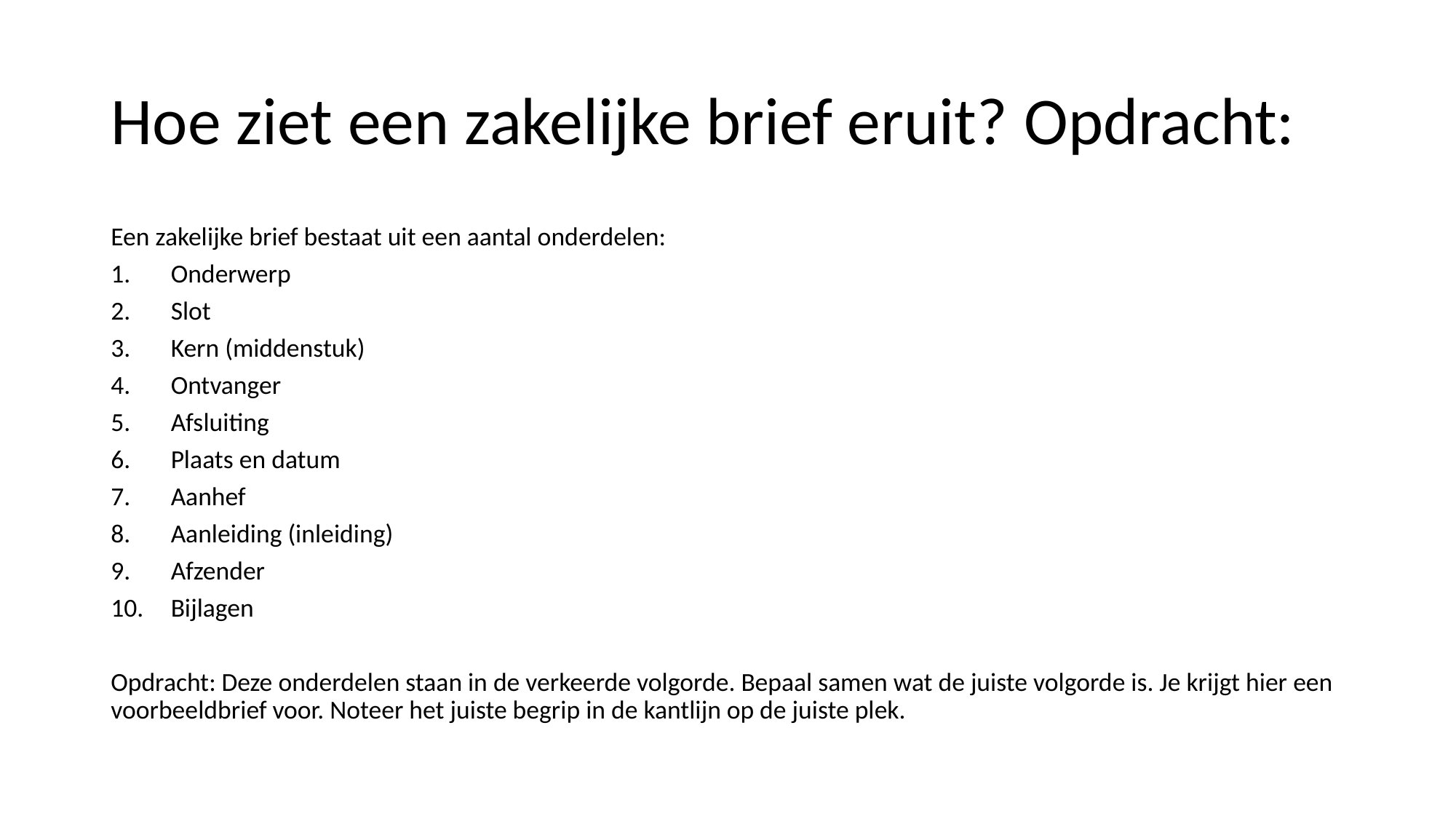

# Hoe ziet een zakelijke brief eruit? Opdracht:
Een zakelijke brief bestaat uit een aantal onderdelen:
Onderwerp
Slot
Kern (middenstuk)
Ontvanger
Afsluiting
Plaats en datum
Aanhef
Aanleiding (inleiding)
Afzender
Bijlagen

Opdracht: Deze onderdelen staan in de verkeerde volgorde. Bepaal samen wat de juiste volgorde is. Je krijgt hier een voorbeeldbrief voor. Noteer het juiste begrip in de kantlijn op de juiste plek.